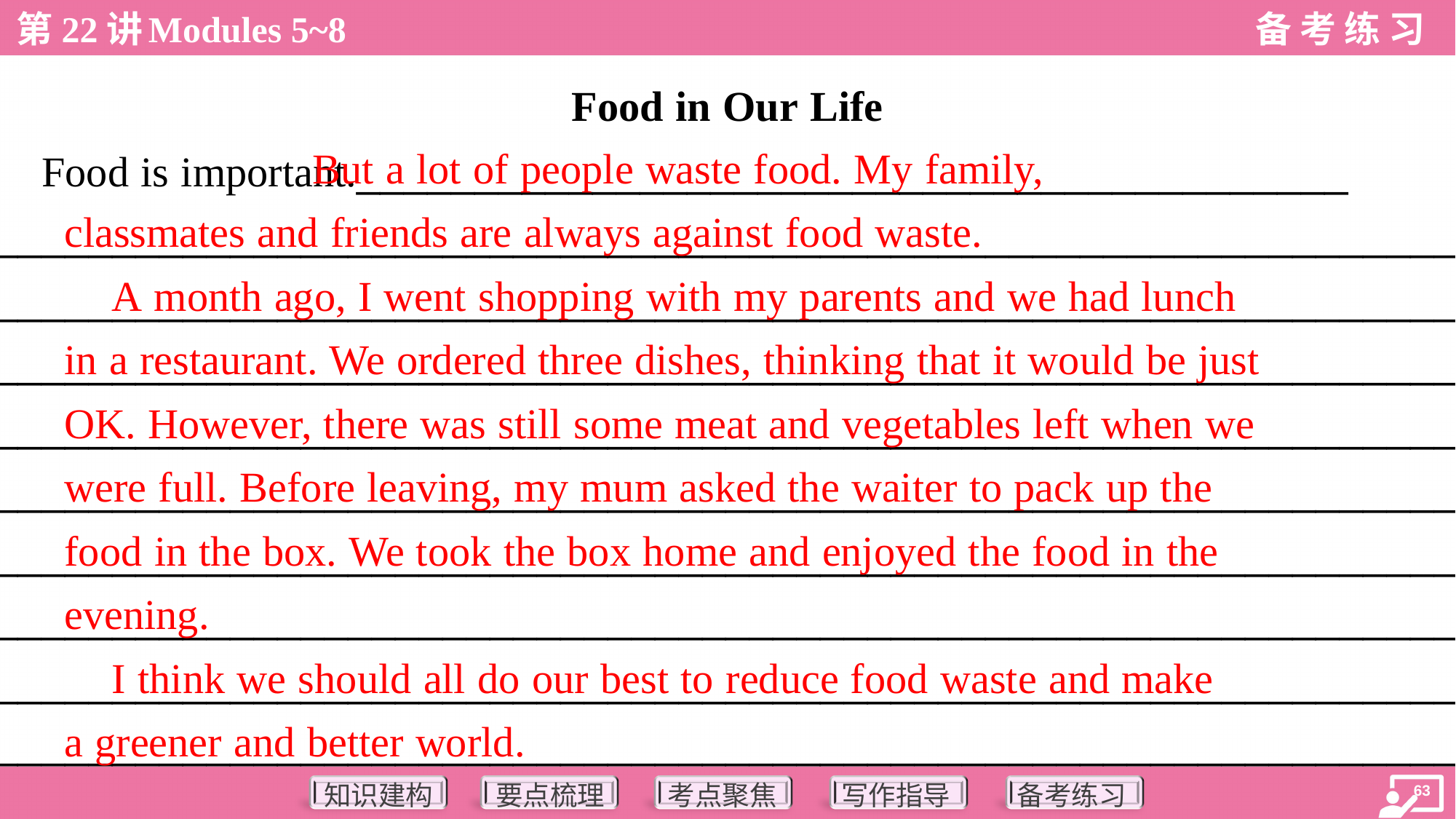

Food in Our Life
    Food is important.__________________________________________
______________________________________________________________
______________________________________________________________
______________________________________________________________
______________________________________________________________
______________________________________________________________
______________________________________________________________
______________________________________________________________
______________________________________________________________
______________________________________________________________
                     But a lot of people waste food. My family,
classmates and friends are always against food waste.
    A month ago, I went shopping with my parents and we had lunch
in a restaurant. We ordered three dishes, thinking that it would be just
OK. However, there was still some meat and vegetables left when we
were full. Before leaving, my mum asked the waiter to pack up the
food in the box. We took the box home and enjoyed the food in the
evening.
    I think we should all do our best to reduce food waste and make
a greener and better world.